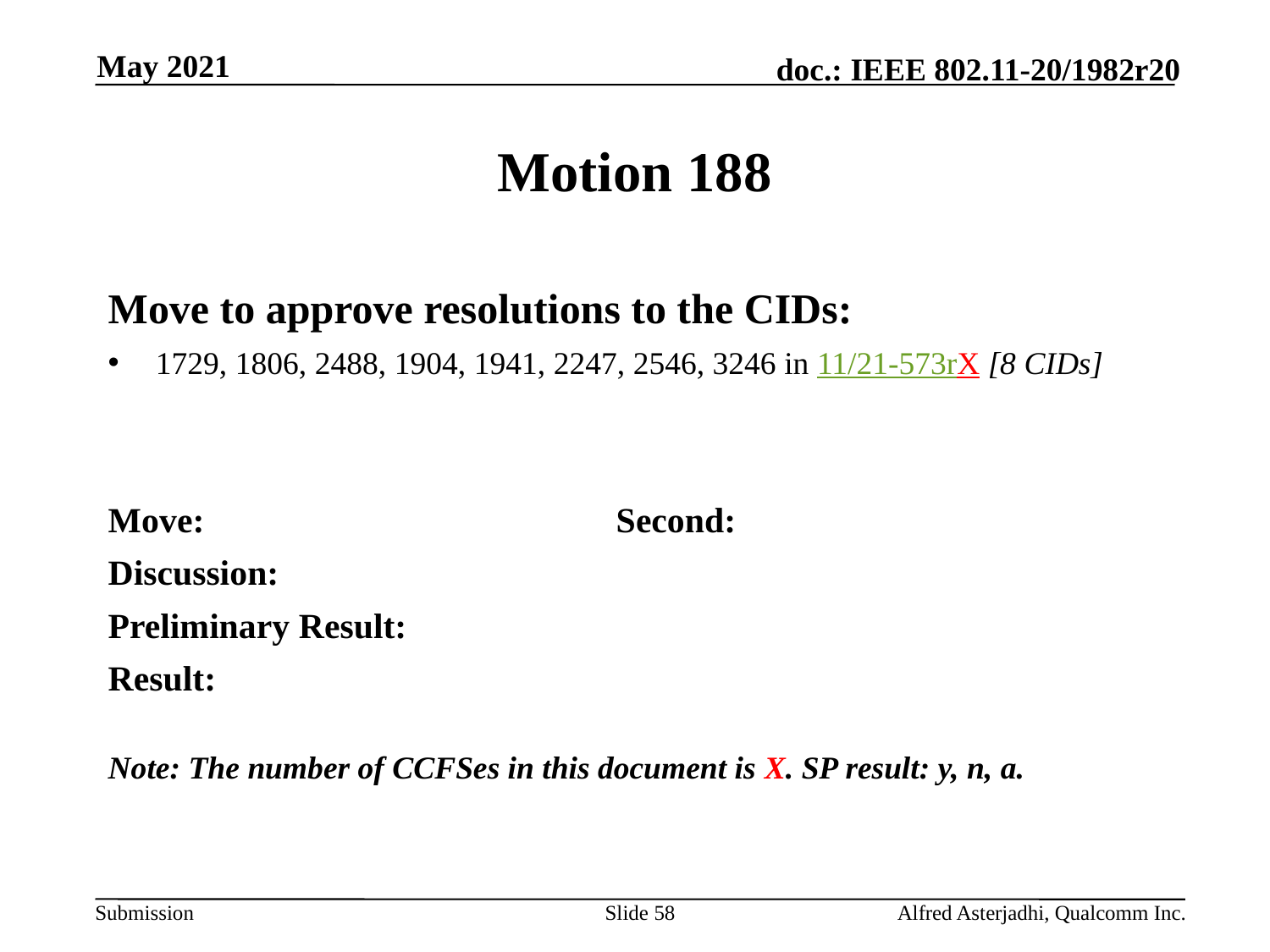

May 2021
# Motion 188
Move to approve resolutions to the CIDs:
1729, 1806, 2488, 1904, 1941, 2247, 2546, 3246 in 11/21-573rX [8 CIDs]

Move: 				Second:
Discussion:
Preliminary Result:
Result:
Note: The number of CCFSes in this document is X. SP result: y, n, a.
Slide 58
Alfred Asterjadhi, Qualcomm Inc.